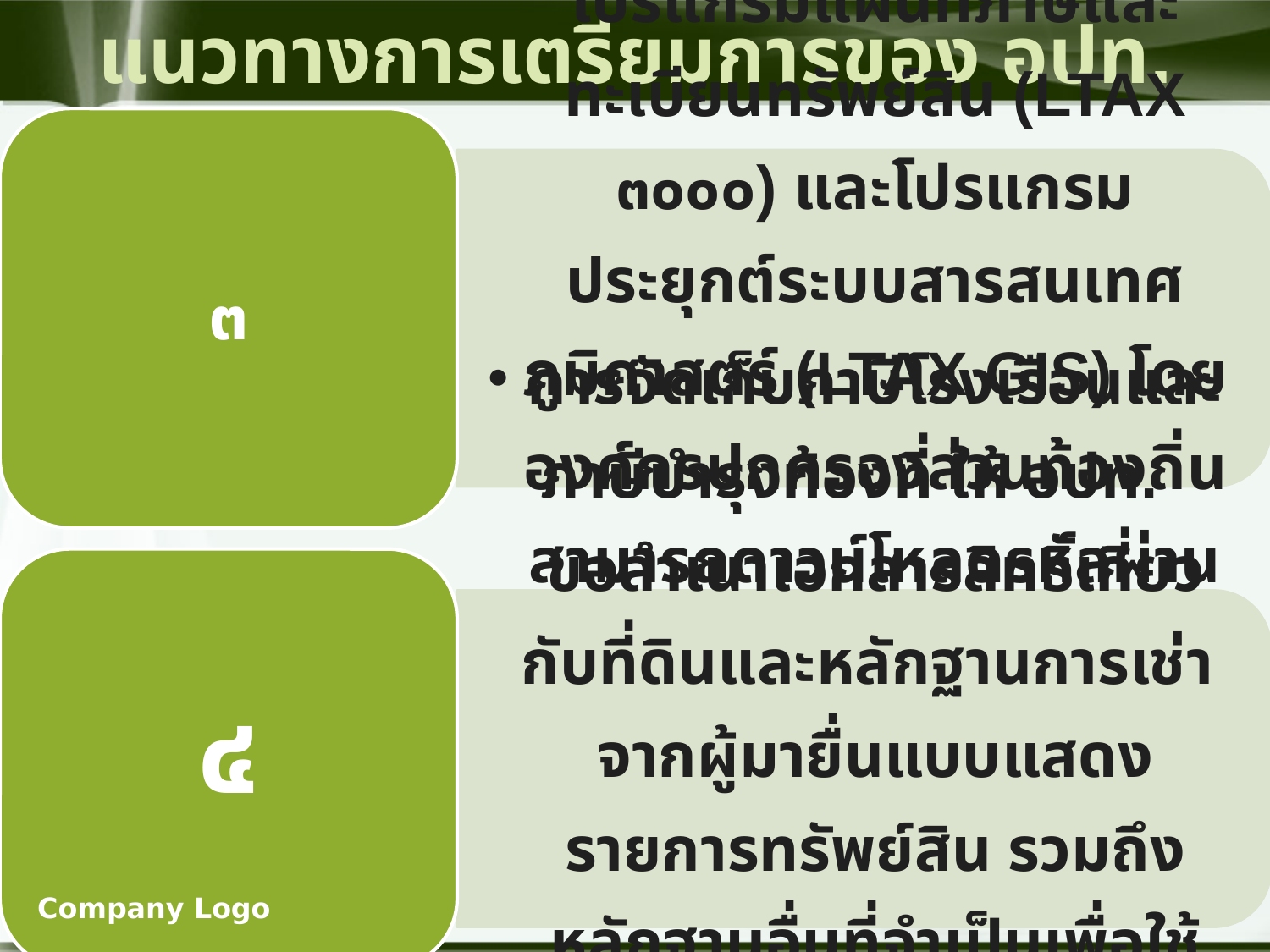

# แนวทางการเตรียมการของ อปท.
๓
๔
Company Logo